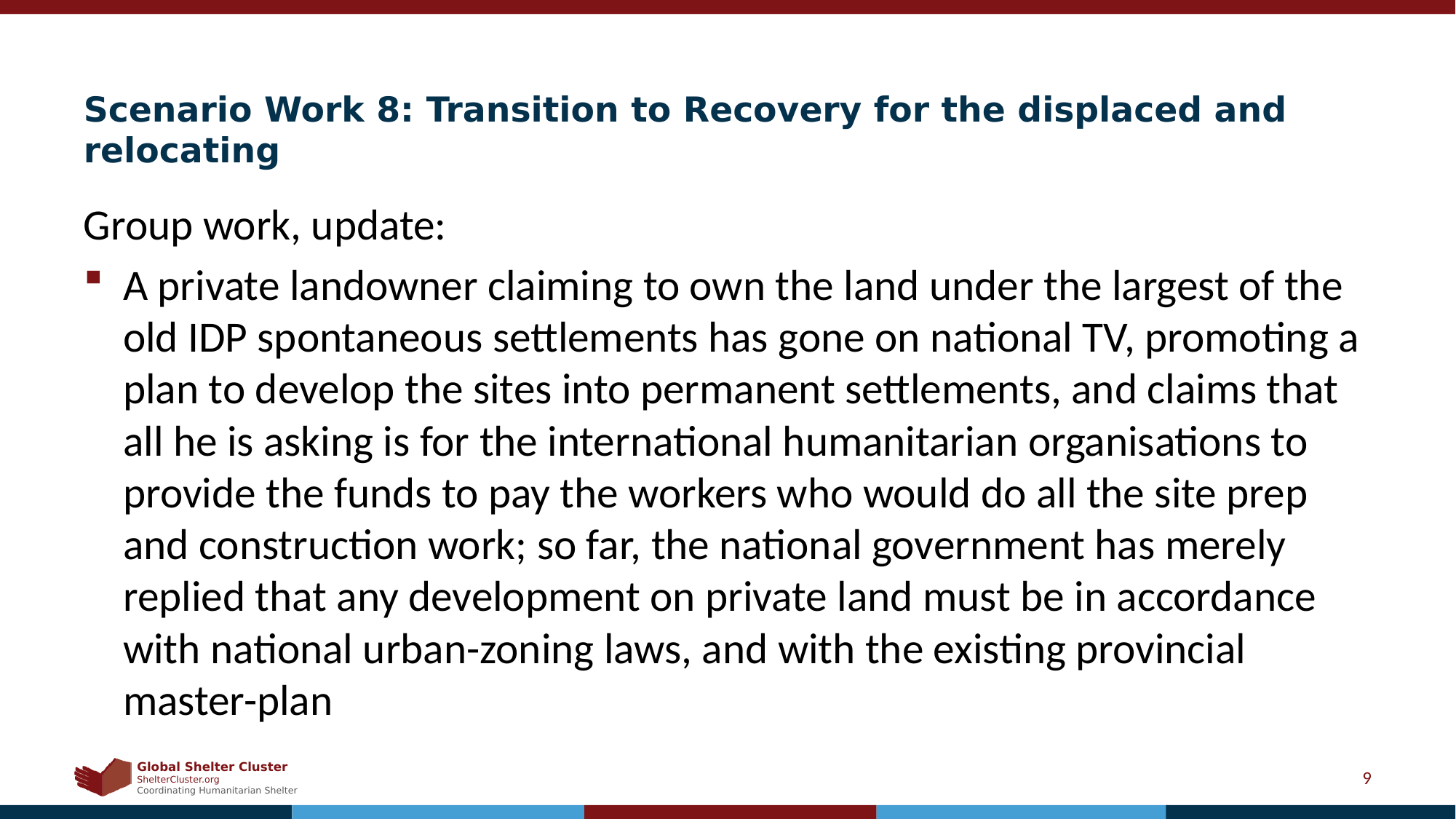

# Scenario Work 8: Transition to Recovery for the displaced and relocating
Group work, update:
A private landowner claiming to own the land under the largest of the old IDP spontaneous settlements has gone on national TV, promoting a plan to develop the sites into permanent settlements, and claims that all he is asking is for the international humanitarian organisations to provide the funds to pay the workers who would do all the site prep and construction work; so far, the national government has merely replied that any development on private land must be in accordance with national urban-zoning laws, and with the existing provincial master-plan

9